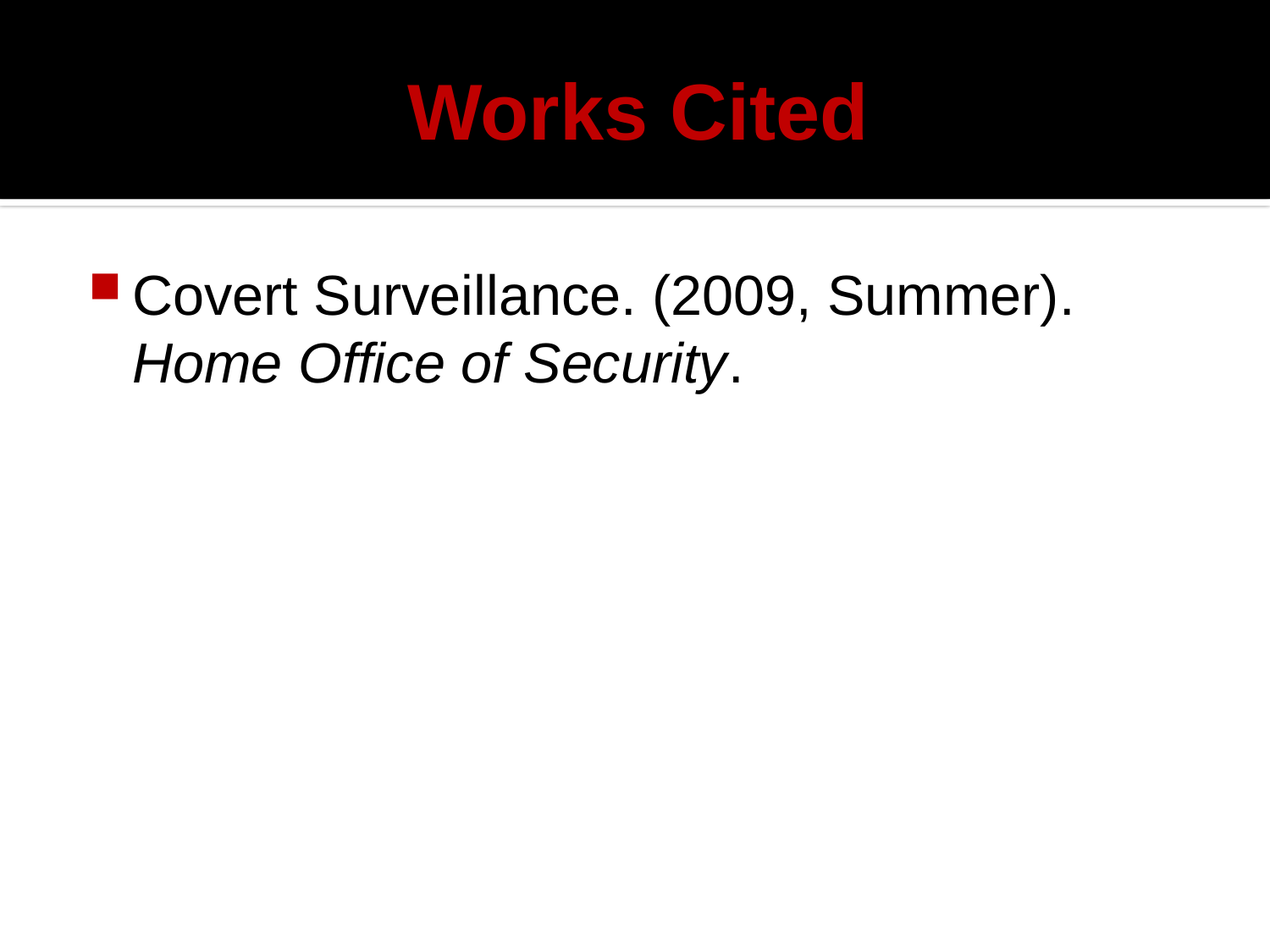

# Works Cited
Covert Surveillance. (2009, Summer). Home Office of Security.